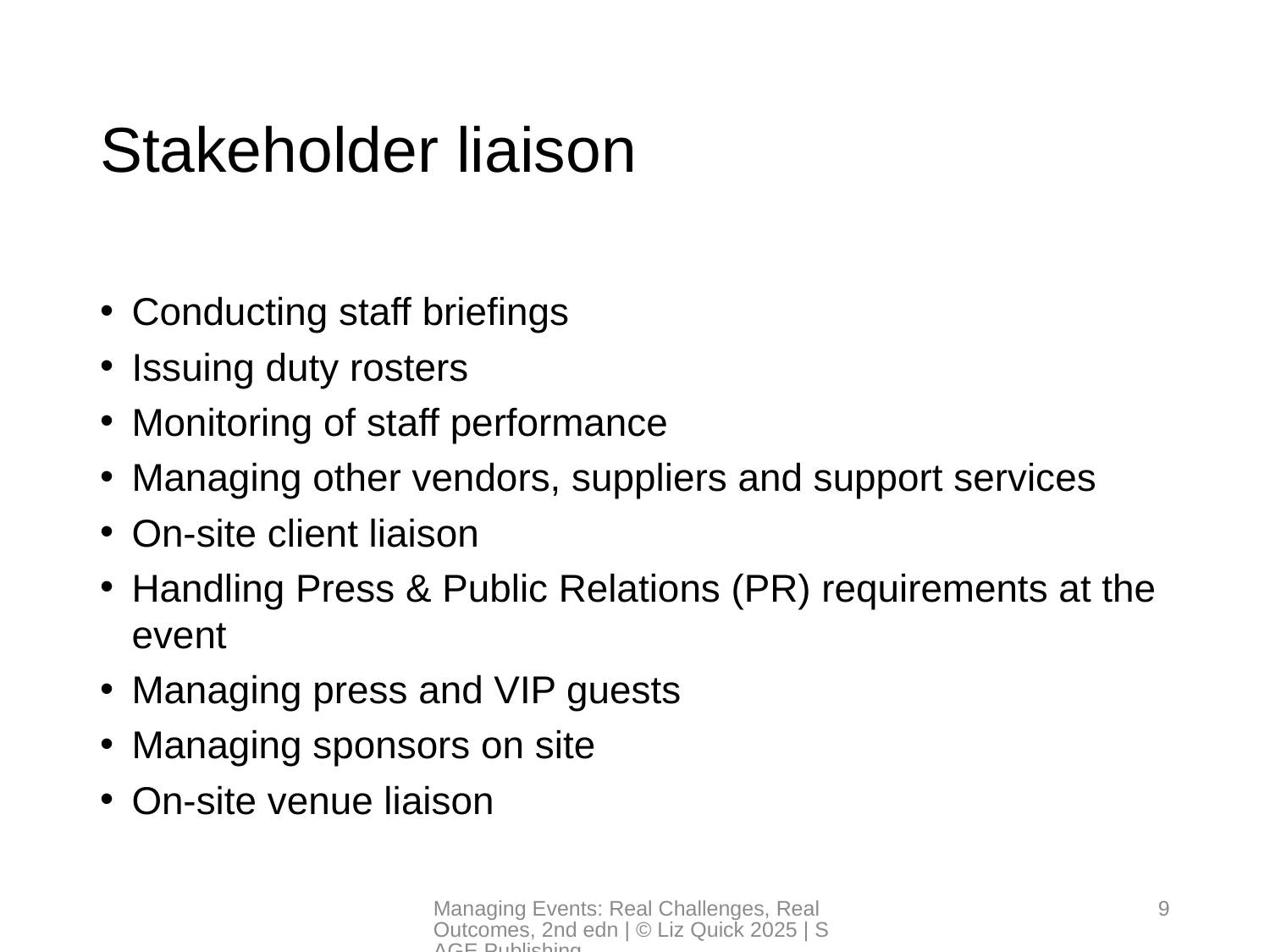

# Stakeholder liaison
Conducting staff briefings
Issuing duty rosters
Monitoring of staff performance
Managing other vendors, suppliers and support services
On-site client liaison
Handling Press & Public Relations (PR) requirements at the event
Managing press and VIP guests
Managing sponsors on site
On-site venue liaison
Managing Events: Real Challenges, Real Outcomes, 2nd edn | © Liz Quick 2025 | SAGE Publishing
9